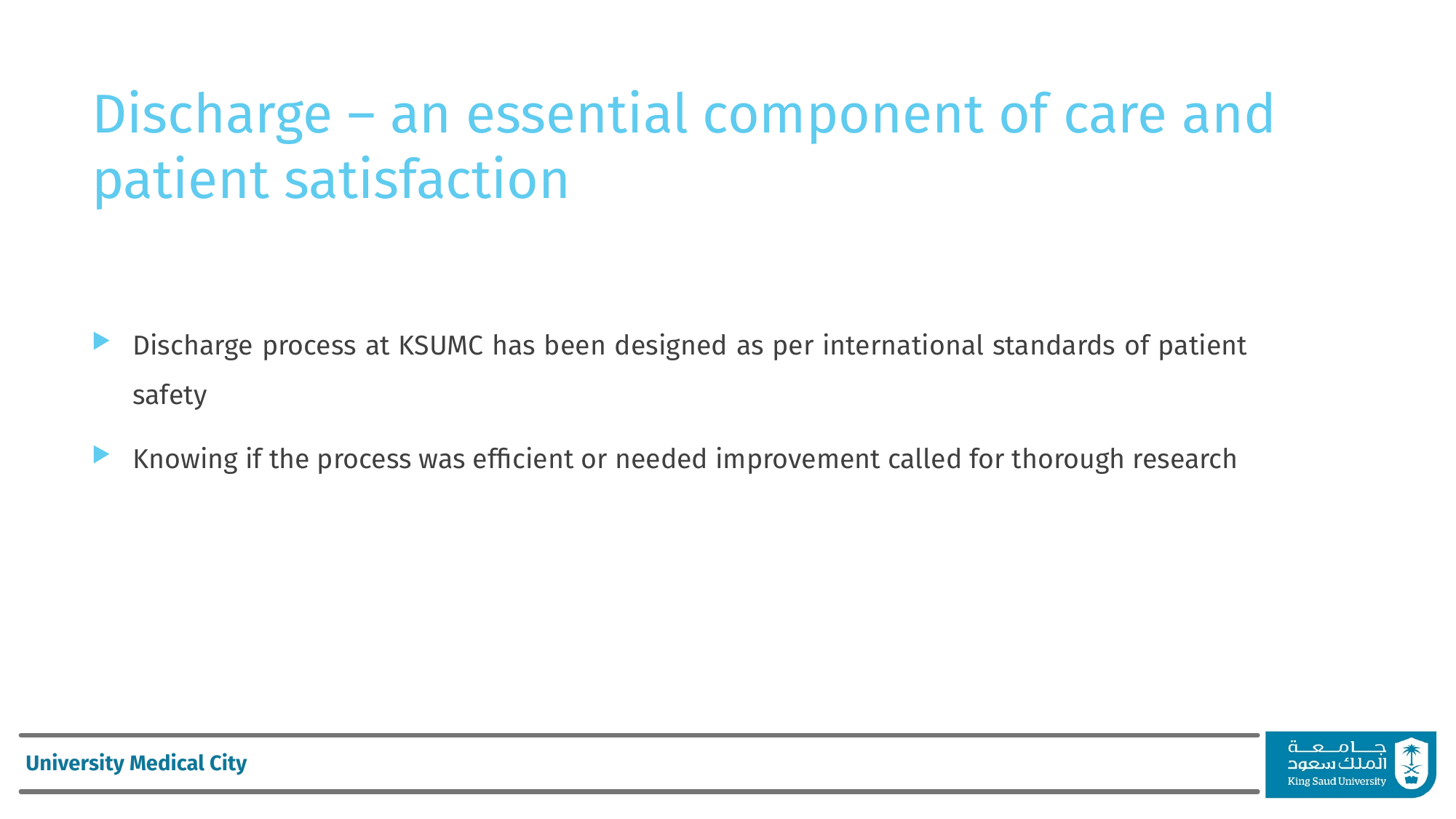

# Discharge – an essential component of care and patient satisfaction

Discharge process at KSUMC has been designed as per international standards of patient safety
Knowing if the process was efficient or needed improvement called for thorough research